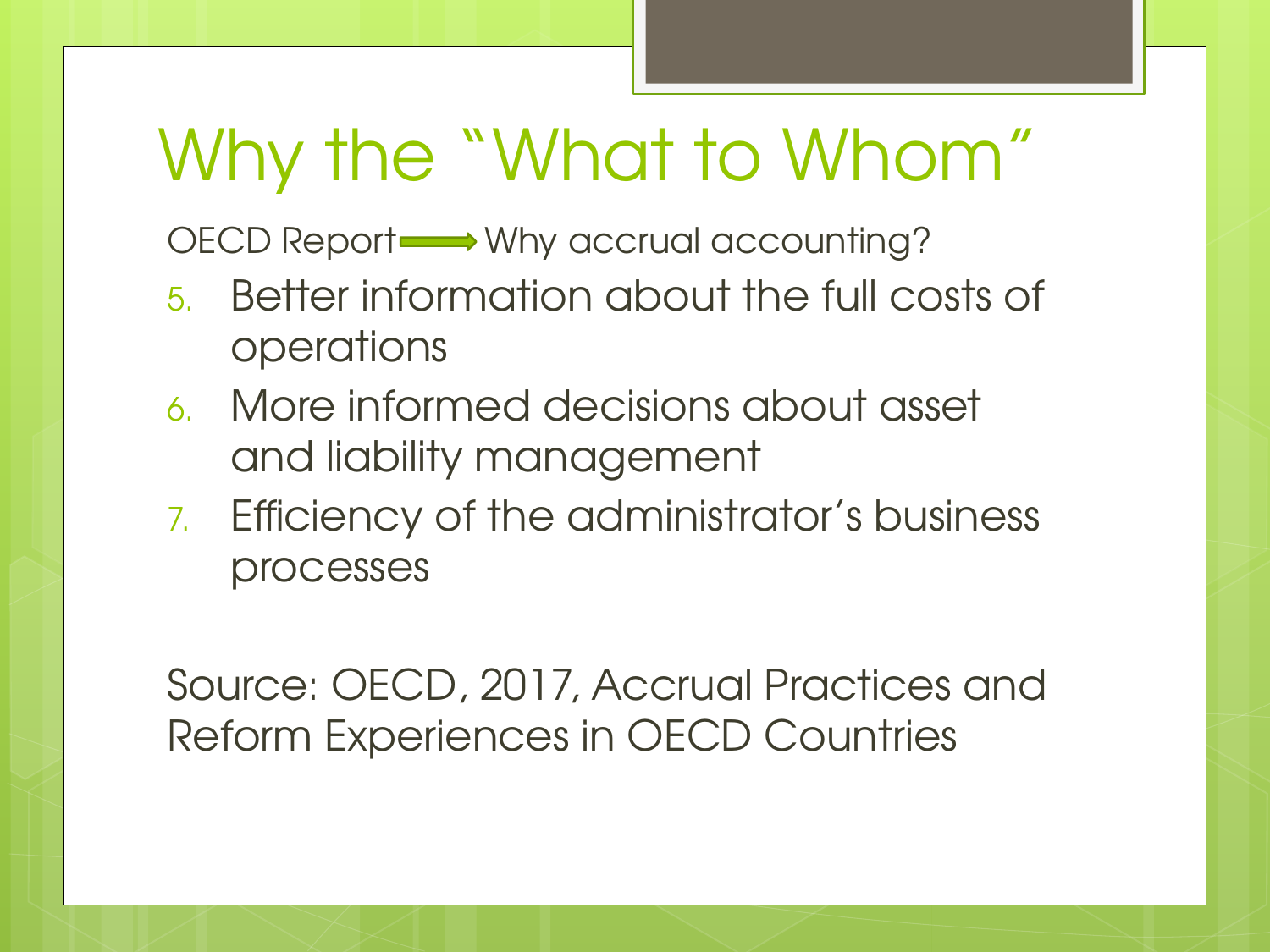

# Why the “What to Whom”
OECD Report         Why accrual accounting?
Better information about the full costs of operations
More informed decisions about asset and liability management
Efficiency of the administrator’s business processes

Source: OECD, 2017, Accrual Practices and Reform Experiences in OECD Countries